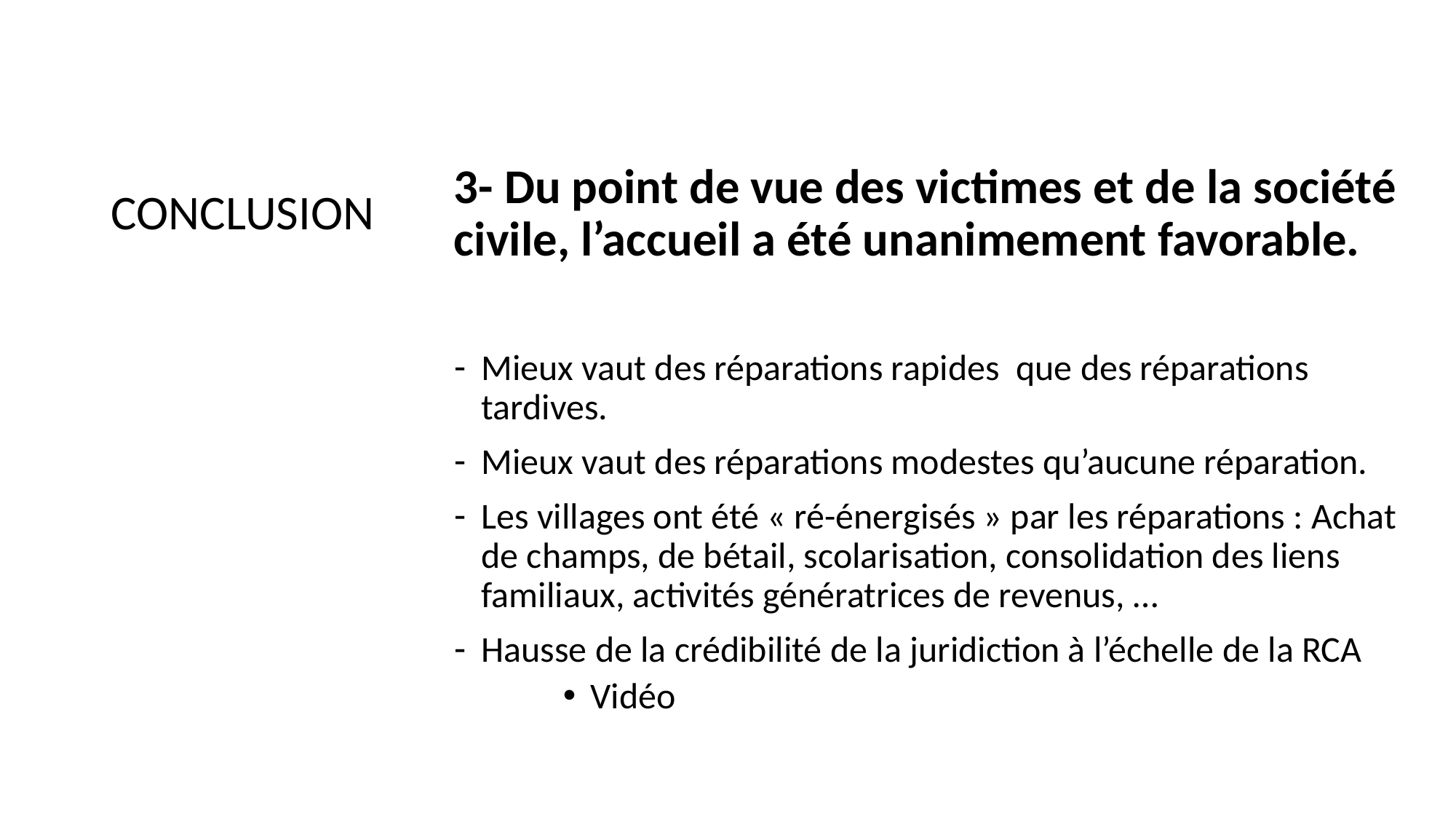

# CONCLUSION

3- Du point de vue des victimes et de la société civile, l’accueil a été unanimement favorable.

Mieux vaut des réparations rapides  que des réparations tardives.
Mieux vaut des réparations modestes qu’aucune réparation.
Les villages ont été « ré-énergisés » par les réparations : Achat de champs, de bétail, scolarisation, consolidation des liens familiaux, activités génératrices de revenus, …
Hausse de la crédibilité de la juridiction à l’échelle de la RCA
Vidéo